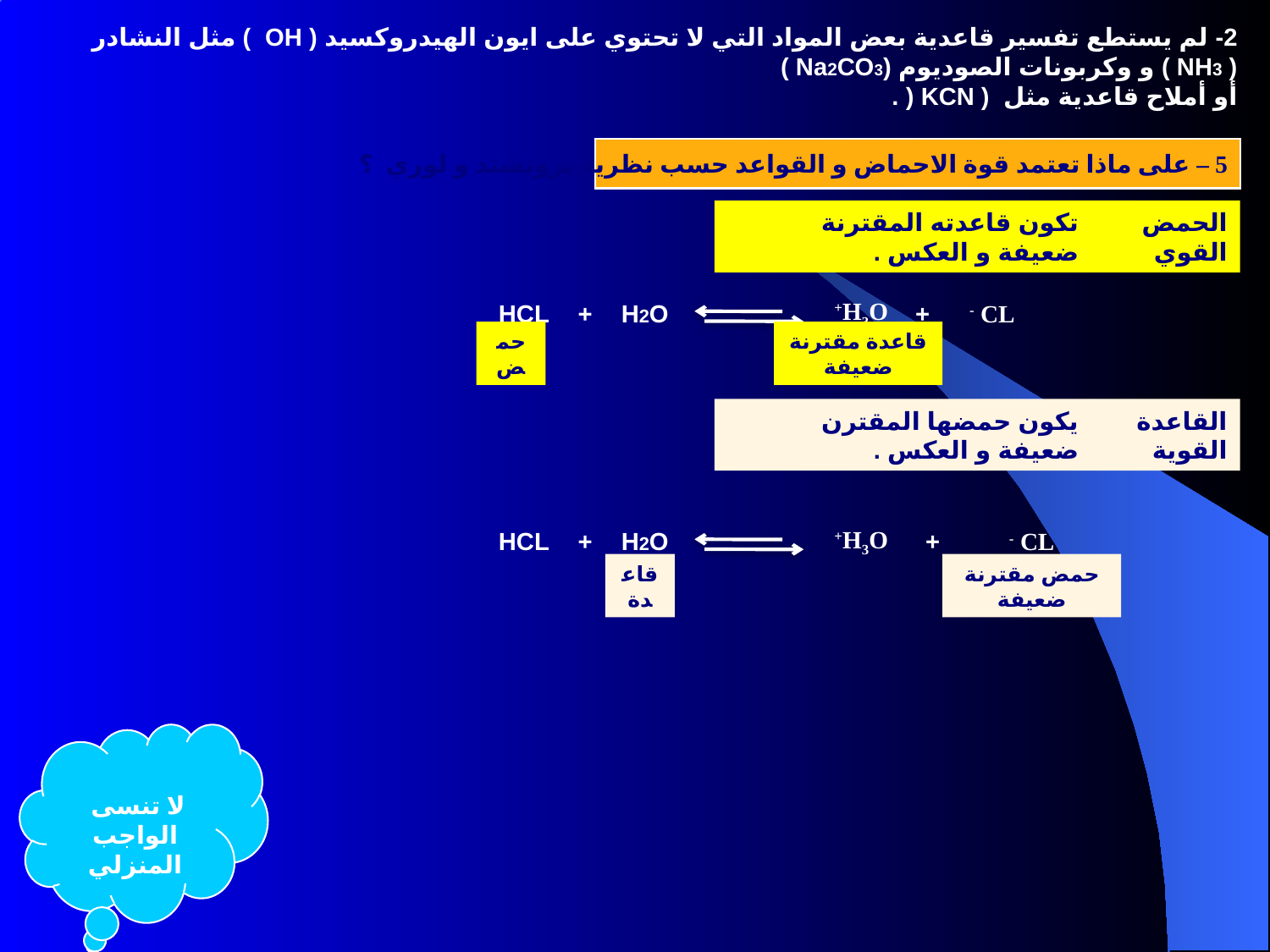

2- لم يستطع تفسير قاعدية بعض المواد التي لا تحتوي على ايون الهيدروكسيد ( OH  ) مثل النشادر ( NH3 ) و وكربونات الصوديوم (Na2CO3 )
أو أملاح قاعدية مثل  ( KCN ( .
5 – على ماذا تعتمد قوة الاحماض و القواعد حسب نظرية برونشتد و لوري  ؟
تكون قاعدته المقترنة  ضعيفة و العكس .
الحمض القوي
HCL
+
H2O
H3O+
+
CL -
حمض
قاعدة مقترنة ضعيفة
يكون حمضها المقترن  ضعيفة و العكس .
القاعدة القوية
HCL
+
H2O
H3O+
+
CL -
قاعدة
حمض مقترنة ضعيفة

 لا تنسى   الواجب المنزلي